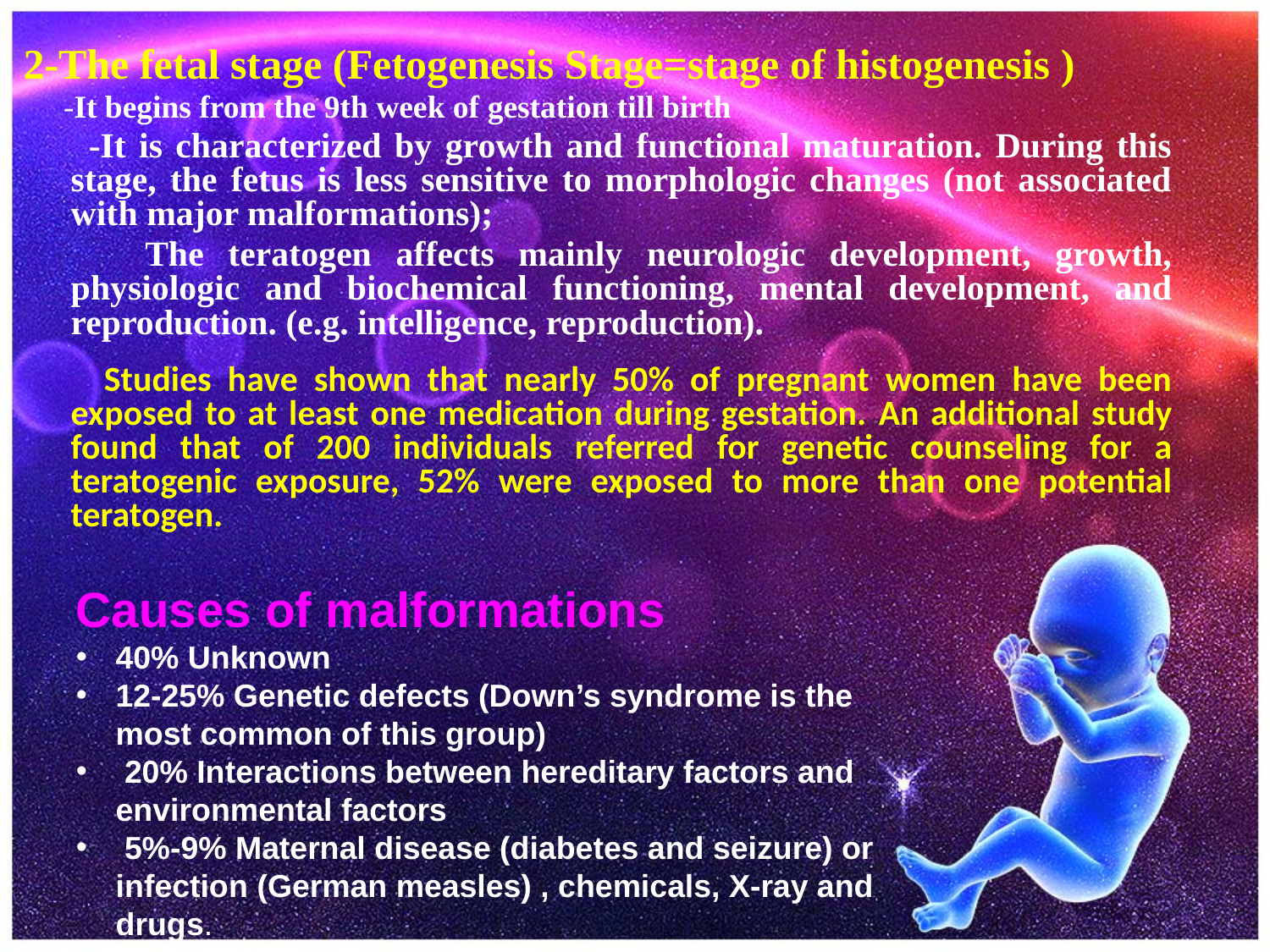

2-The fetal stage (Fetogenesis Stage=stage of histogenesis )
     -It begins from the 9th week of gestation till birth
     -It is characterized by growth and functional maturation. During this stage, the fetus is less sensitive to morphologic changes (not associated with major malformations);
     The teratogen affects mainly neurologic development, growth, physiologic and biochemical functioning, mental development, and reproduction. (e.g. intelligence, reproduction).

     Studies have shown that nearly 50% of pregnant women have been exposed to at least one medication during gestation. An additional study found that of 200 individuals referred for genetic counseling for a teratogenic exposure, 52% were exposed to more than one potential teratogen.

Causes of malformations
40% Unknown
12-25% Genetic defects (Down’s syndrome is the most common of this group)
 20% Interactions between hereditary factors and environmental factors
 5%-9% Maternal disease (diabetes and seizure) or infection (German measles) , chemicals, X-ray and drugs.